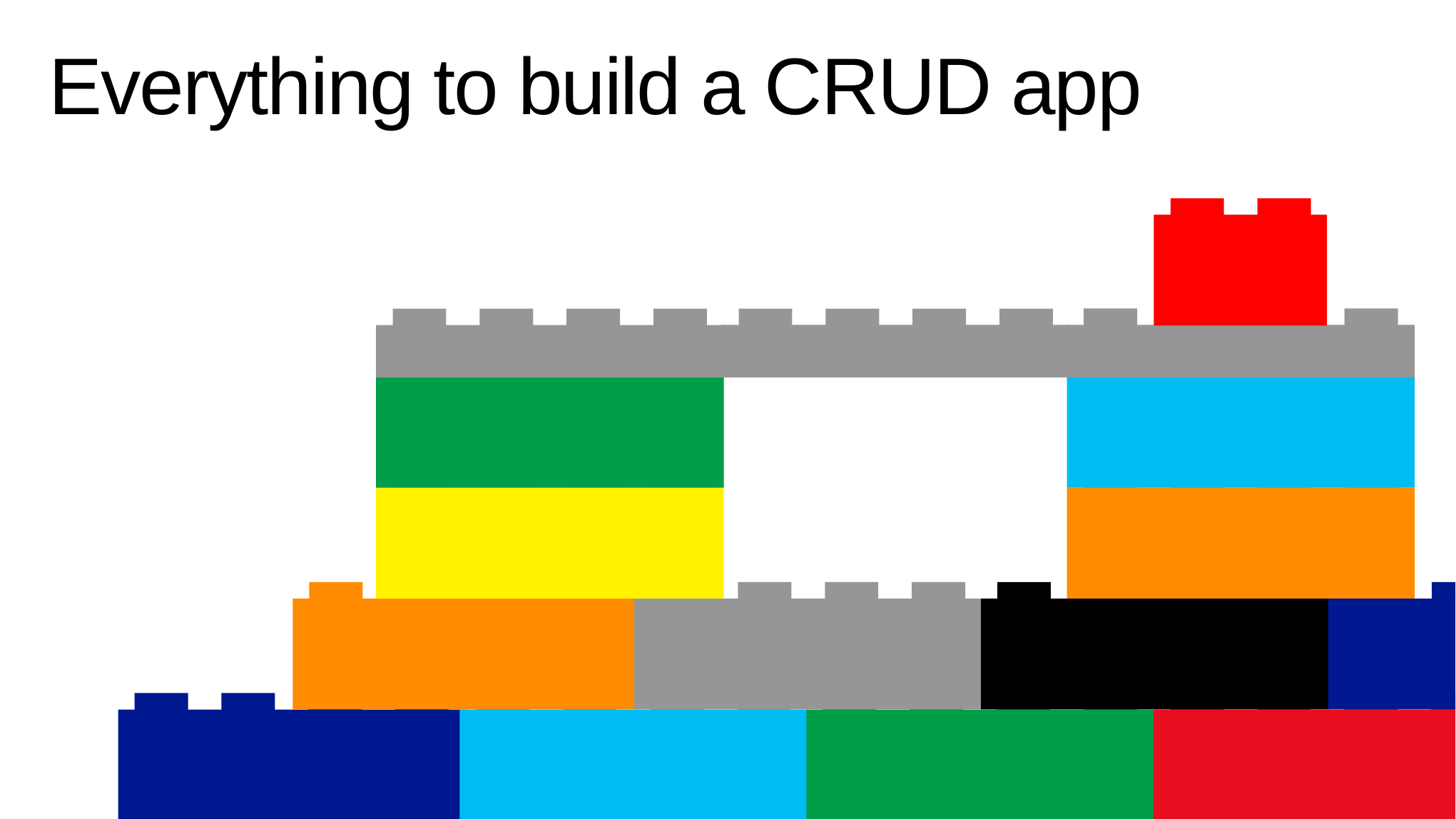

# Everything to build a CRUD app